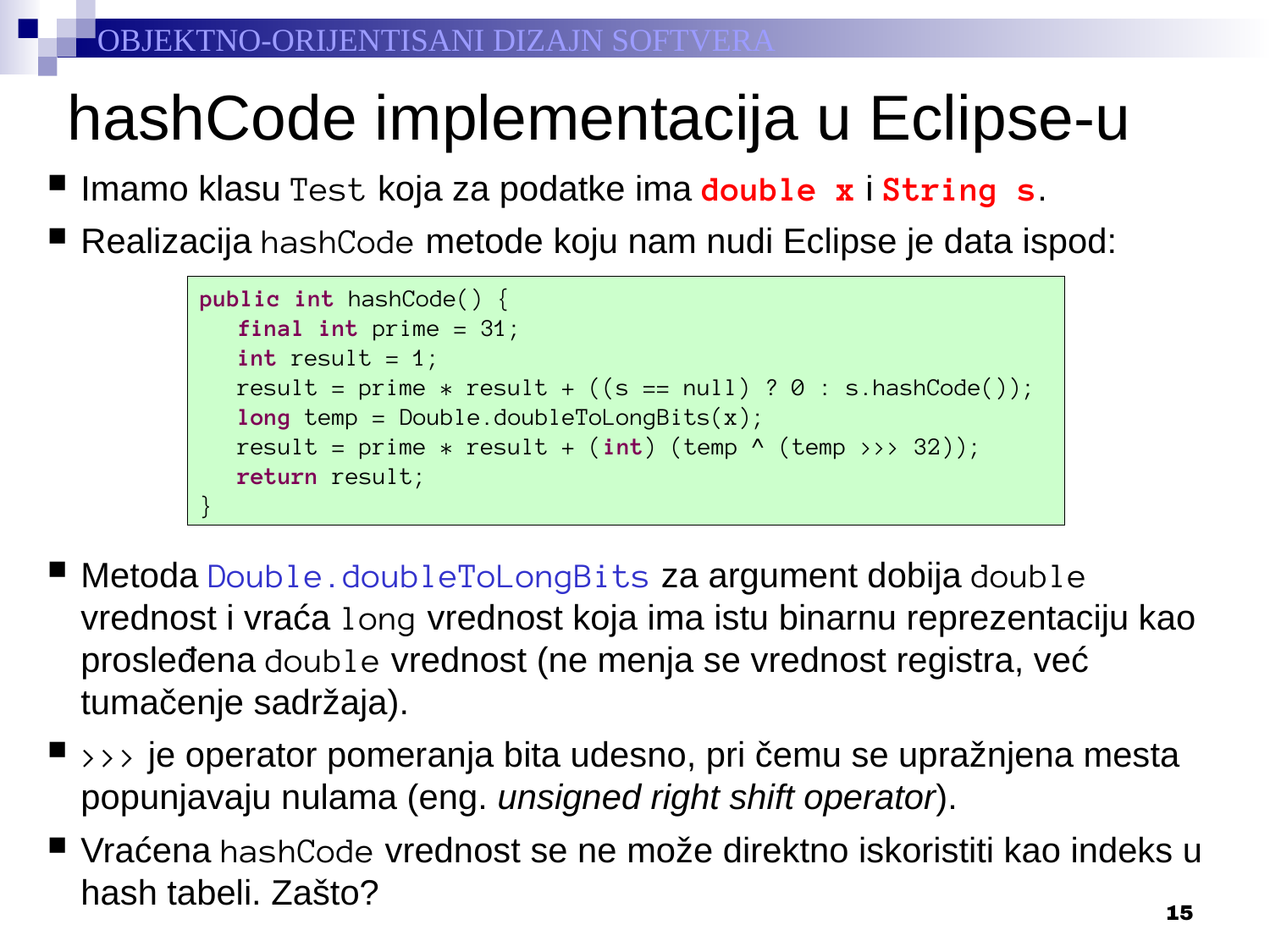

# hashCode implementacija u Eclipse-u
Imamo klasu Test koja za podatke ima double x i String s.
Realizacija hashCode metode koju nam nudi Eclipse je data ispod:
public int hashCode() {
	final int prime = 31;
	int result = 1;
	result = prime * result + ((s == null) ? 0 : s.hashCode());
	long temp = Double.doubleToLongBits(x);
	result = prime * result + (int) (temp ^ (temp >>> 32));
	return result;
}
Metoda Double.doubleToLongBits za argument dobija double vrednost i vraća long vrednost koja ima istu binarnu reprezentaciju kao prosleđena double vrednost (ne menja se vrednost registra, već tumačenje sadržaja).
>>> je operator pomeranja bita udesno, pri čemu se upražnjena mesta popunjavaju nulama (eng. unsigned right shift operator).
Vraćena hashCode vrednost se ne može direktno iskoristiti kao indeks u hash tabeli. Zašto?
15